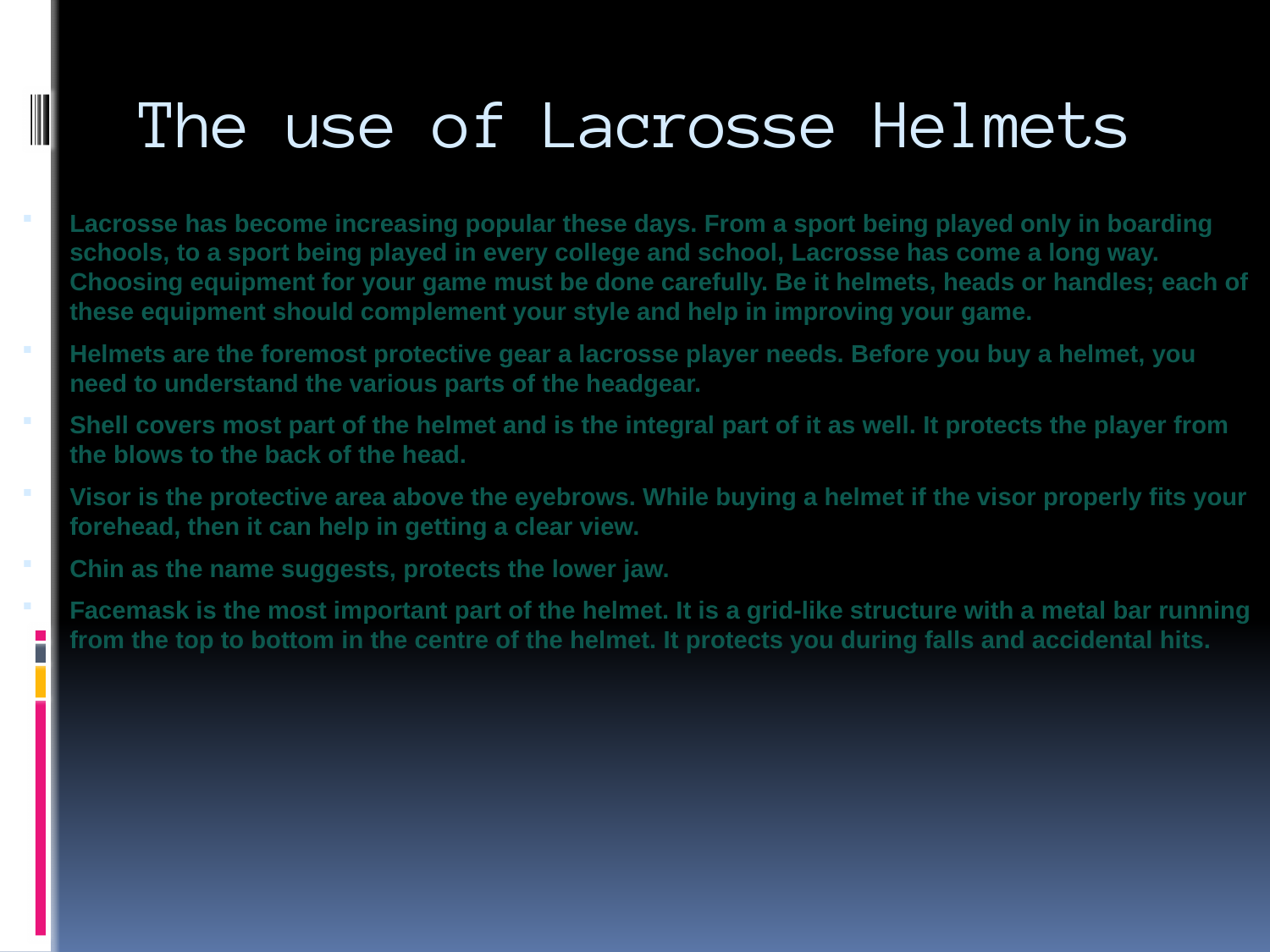

# The use of Lacrosse Helmets
Lacrosse has become increasing popular these days. From a sport being played only in boarding schools, to a sport being played in every college and school, Lacrosse has come a long way. Choosing equipment for your game must be done carefully. Be it helmets, heads or handles; each of these equipment should complement your style and help in improving your game.
Helmets are the foremost protective gear a lacrosse player needs. Before you buy a helmet, you need to understand the various parts of the headgear.
Shell covers most part of the helmet and is the integral part of it as well. It protects the player from the blows to the back of the head.
Visor is the protective area above the eyebrows. While buying a helmet if the visor properly fits your forehead, then it can help in getting a clear view.
Chin as the name suggests, protects the lower jaw.
Facemask is the most important part of the helmet. It is a grid-like structure with a metal bar running from the top to bottom in the centre of the helmet. It protects you during falls and accidental hits.